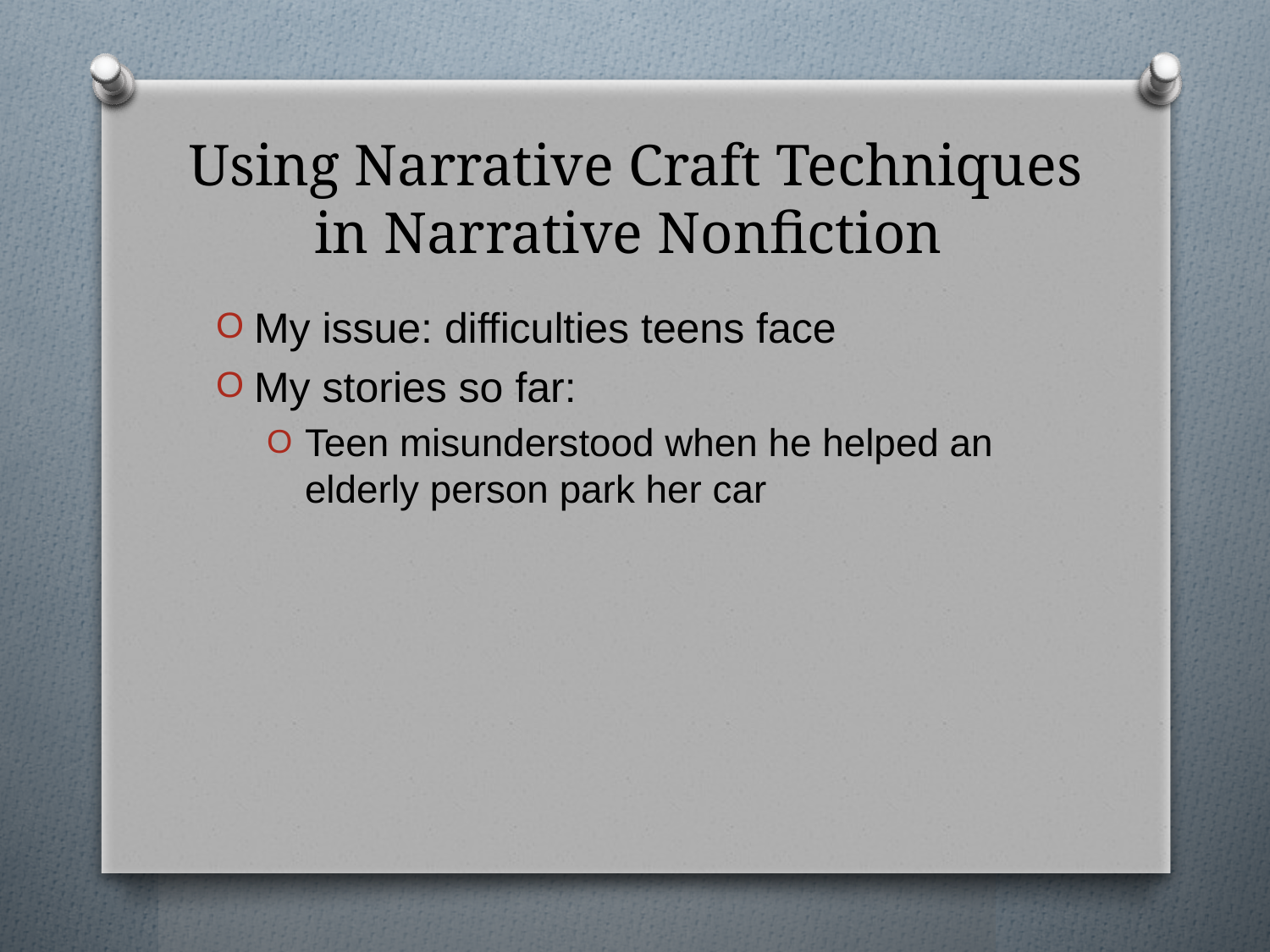

# Using Narrative Craft Techniques in Narrative Nonfiction
My issue: difficulties teens face
My stories so far:
Teen misunderstood when he helped an elderly person park her car